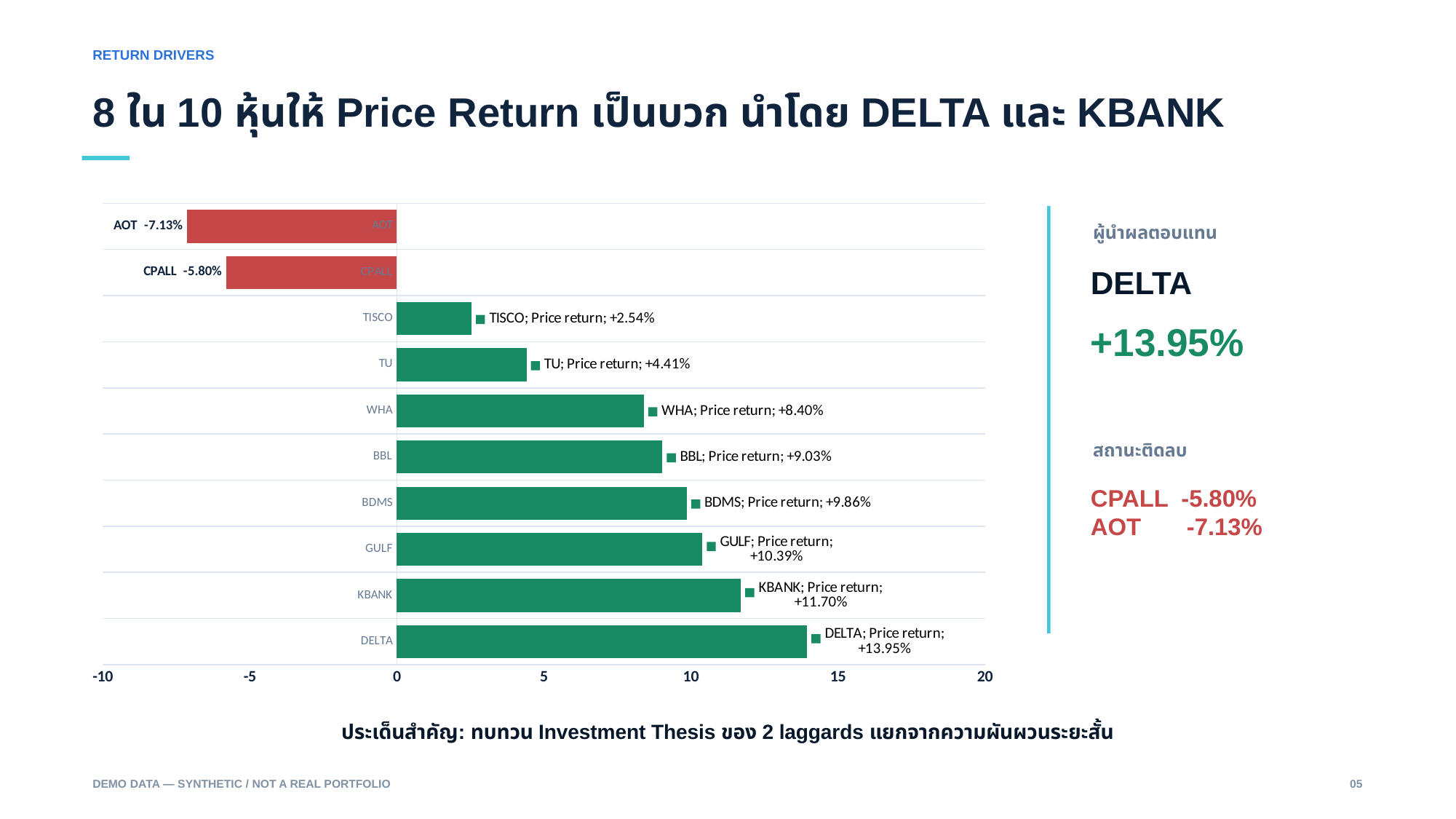

RETURN DRIVERS
8 ใน 10 หุ้นให้ Price Return เป็นบวก นำโดย DELTA และ KBANK

### Chart

| Category |  |
|---|---|
| DELTA | 13.95 |
| KBANK | 11.7 |
| GULF | 10.39 |
| BDMS | 9.86 |
| BBL | 9.03 |
| WHA | 8.4 |
| TU | 4.41 |
| TISCO | 2.54 |
| CPALL | -5.8 |
| AOT | -7.13 |
ผู้นำผลตอบแทน
DELTA
+13.95%
สถานะติดลบ
CPALL  -5.80%
AOT       -7.13%
ประเด็นสำคัญ: ทบทวน Investment Thesis ของ 2 laggards แยกจากความผันผวนระยะสั้น
DEMO DATA — SYNTHETIC / NOT A REAL PORTFOLIO
05